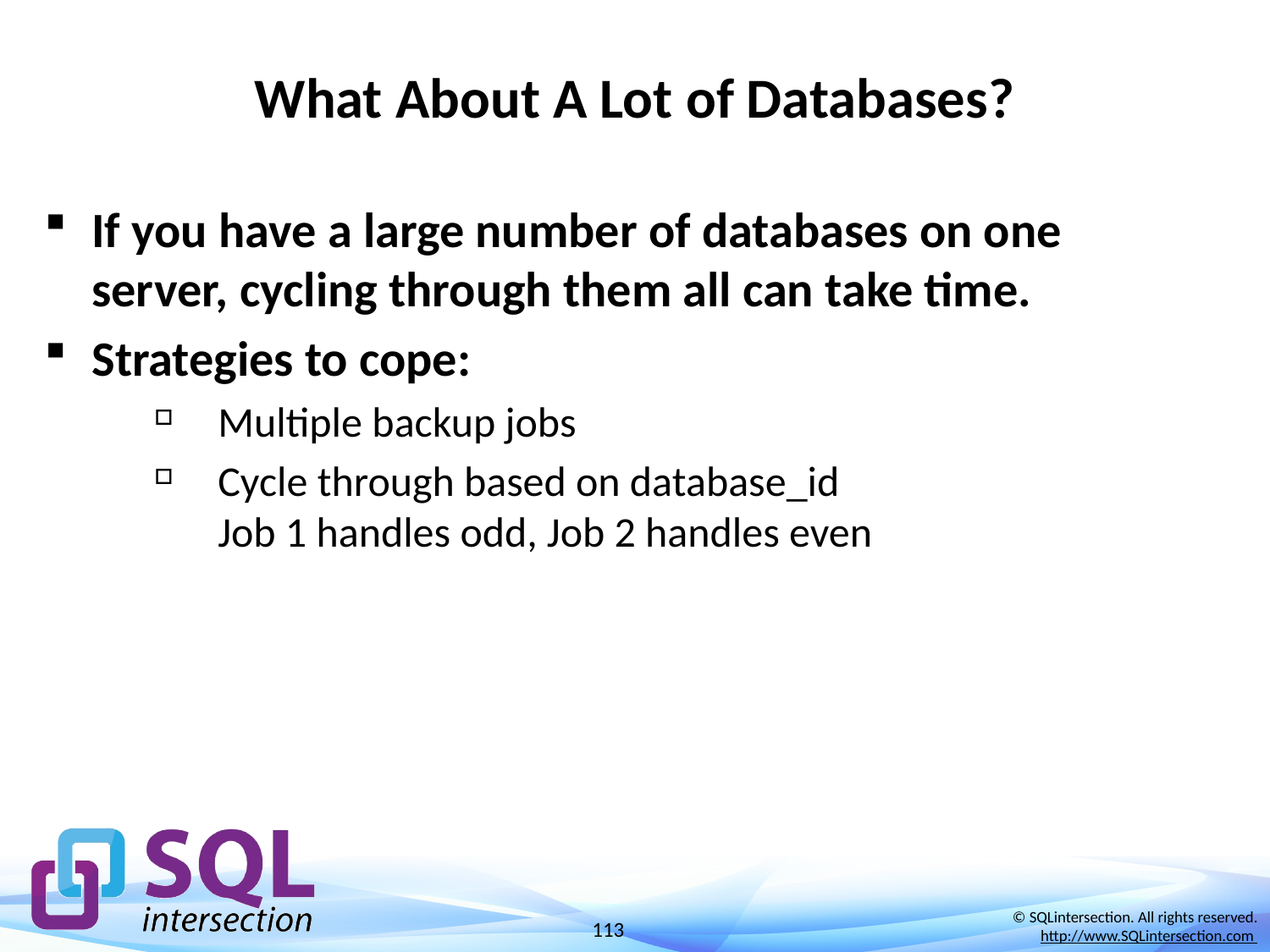

# What About A Lot of Databases?
If you have a large number of databases on one server, cycling through them all can take time.
Strategies to cope:
Multiple backup jobs
Cycle through based on database_id
Job 1 handles odd, Job 2 handles even